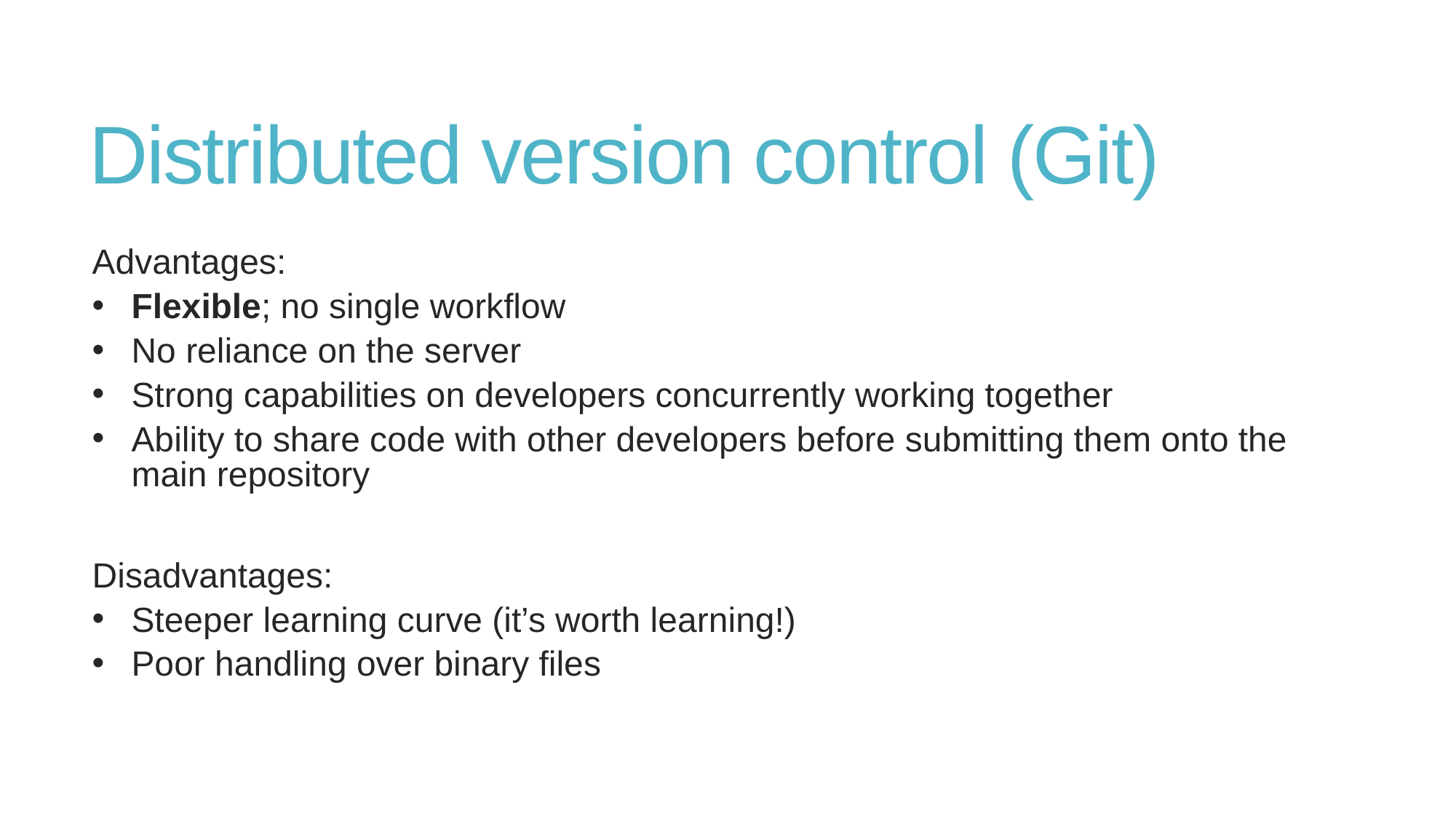

# Distributed version control (Git)
Advantages:
Flexible; no single workflow
No reliance on the server
Strong capabilities on developers concurrently working together
Ability to share code with other developers before submitting them onto the main repository

Disadvantages:
Steeper learning curve (it’s worth learning!)
Poor handling over binary files